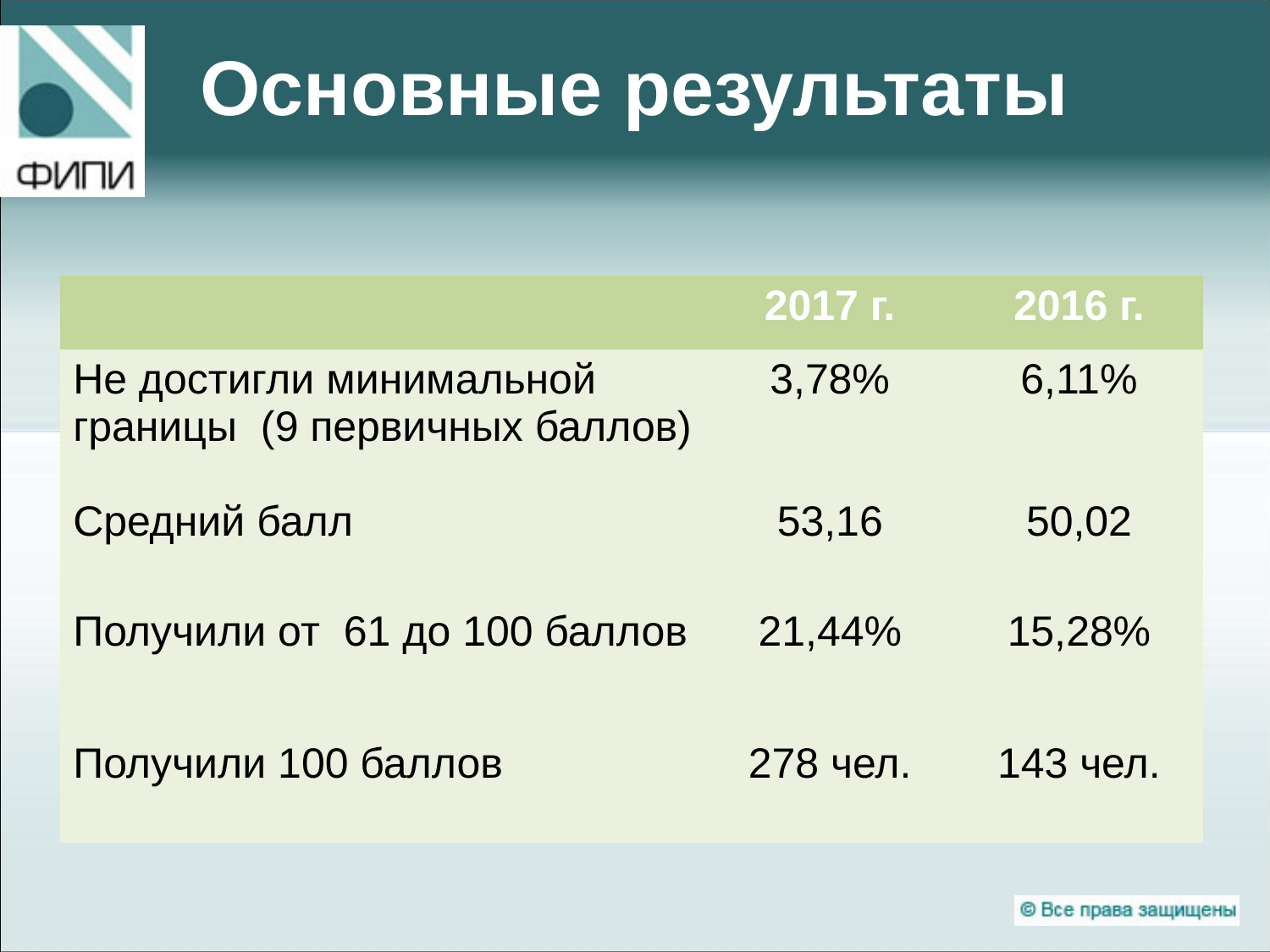

Основные результаты
|  | 2017 г. | 2016 г. |
| --- | --- | --- |
| Не достигли минимальной границы (9 первичных баллов) | 3,78% | 6,11% |
| Средний балл | 53,16 | 50,02 |
| Получили от 61 до 100 баллов | 21,44% | 15,28% |
| Получили 100 баллов | 278 чел. | 143 чел. |